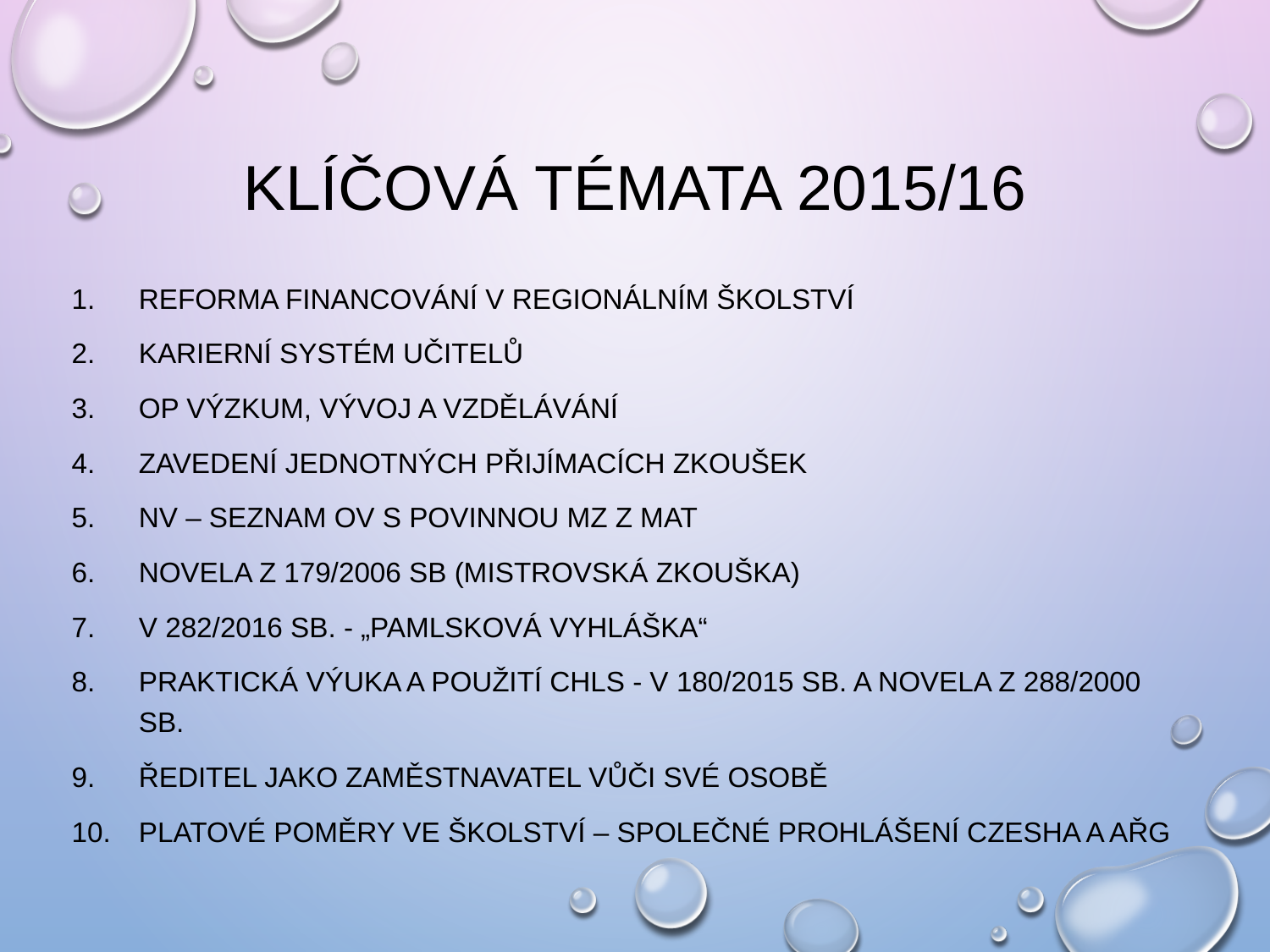

# Klíčová témata 2015/16
Reforma financování v regionálním školství
Karierní Systém učitelů
OP Výzkum, vývoj a vzdělávání
Zavedení Jednotných přijímacích zkoušek
NV – Seznam OV s povinnou MZ z MAT
Novela Z 179/2006 sb (mistrovská zkouška)
V 282/2016 Sb. - „Pamlsková vyhláška“
Praktická výuka a použití CHLS - V 180/2015 Sb. A novela Z 288/2000 sb.
Ředitel jako zaměstnavatel vůči své osobě
Platové poměry ve školství – společné prohlášení CZESHA a AŘG